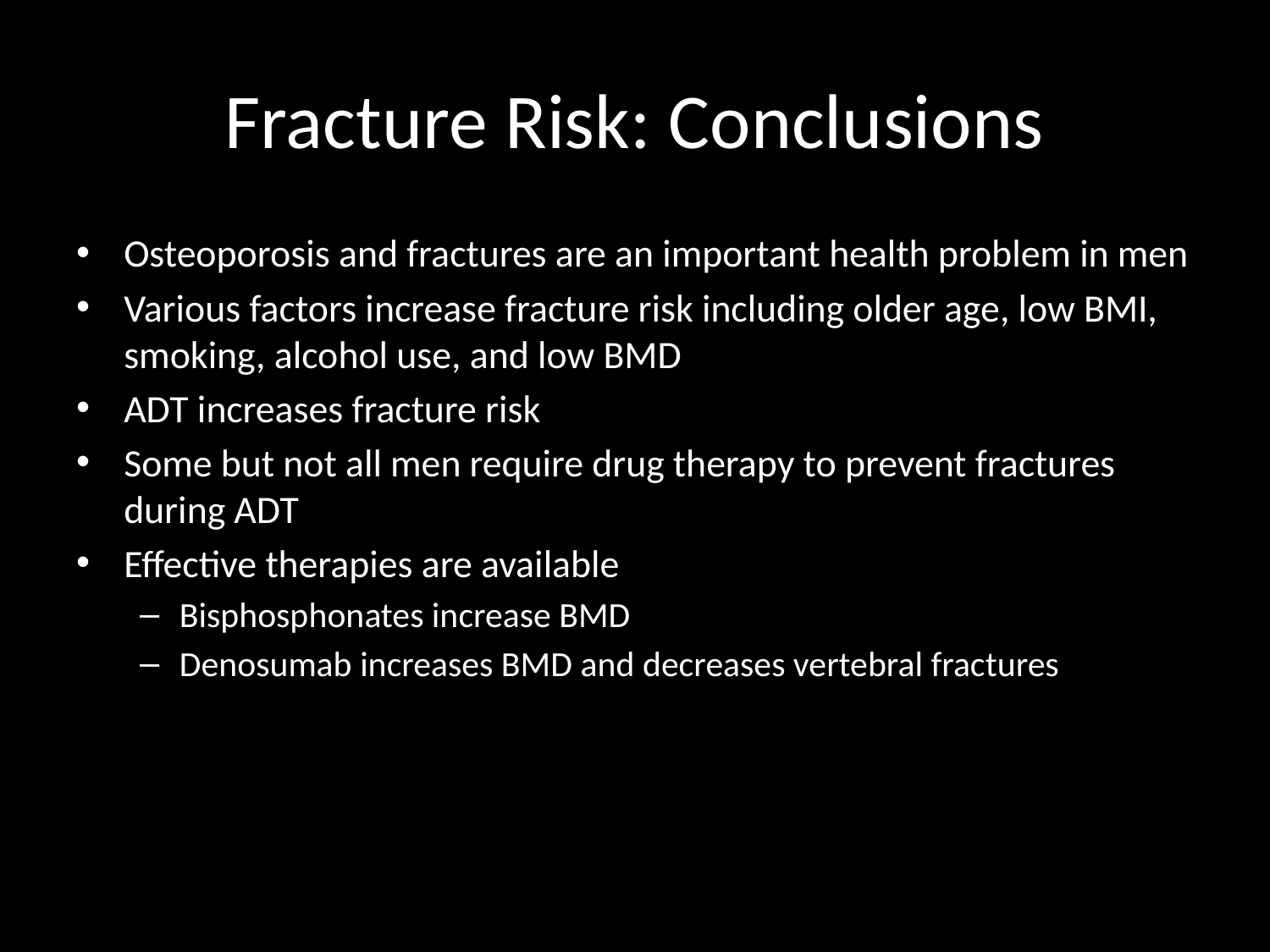

# Fracture Risk: Conclusions
Osteoporosis and fractures are an important health problem in men
Various factors increase fracture risk including older age, low BMI, smoking, alcohol use, and low BMD
ADT increases fracture risk
Some but not all men require drug therapy to prevent fractures during ADT
Effective therapies are available
Bisphosphonates increase BMD
Denosumab increases BMD and decreases vertebral fractures